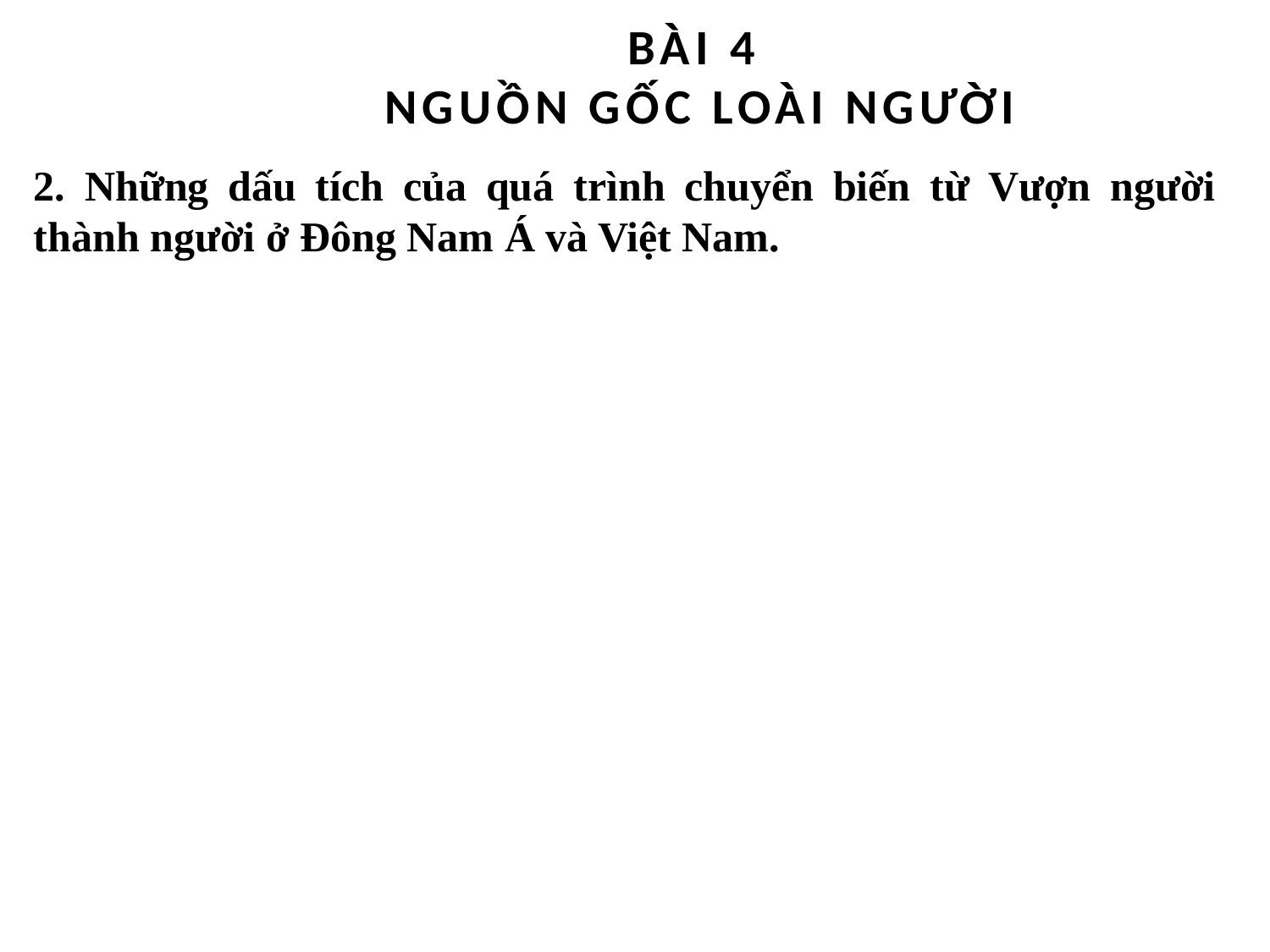

BÀI 4
 NGUỒN GỐC LOÀI NGƯỜI
2. Những dấu tích của quá trình chuyển biến từ Vượn người thành người ở Đông Nam Á và Việt Nam.